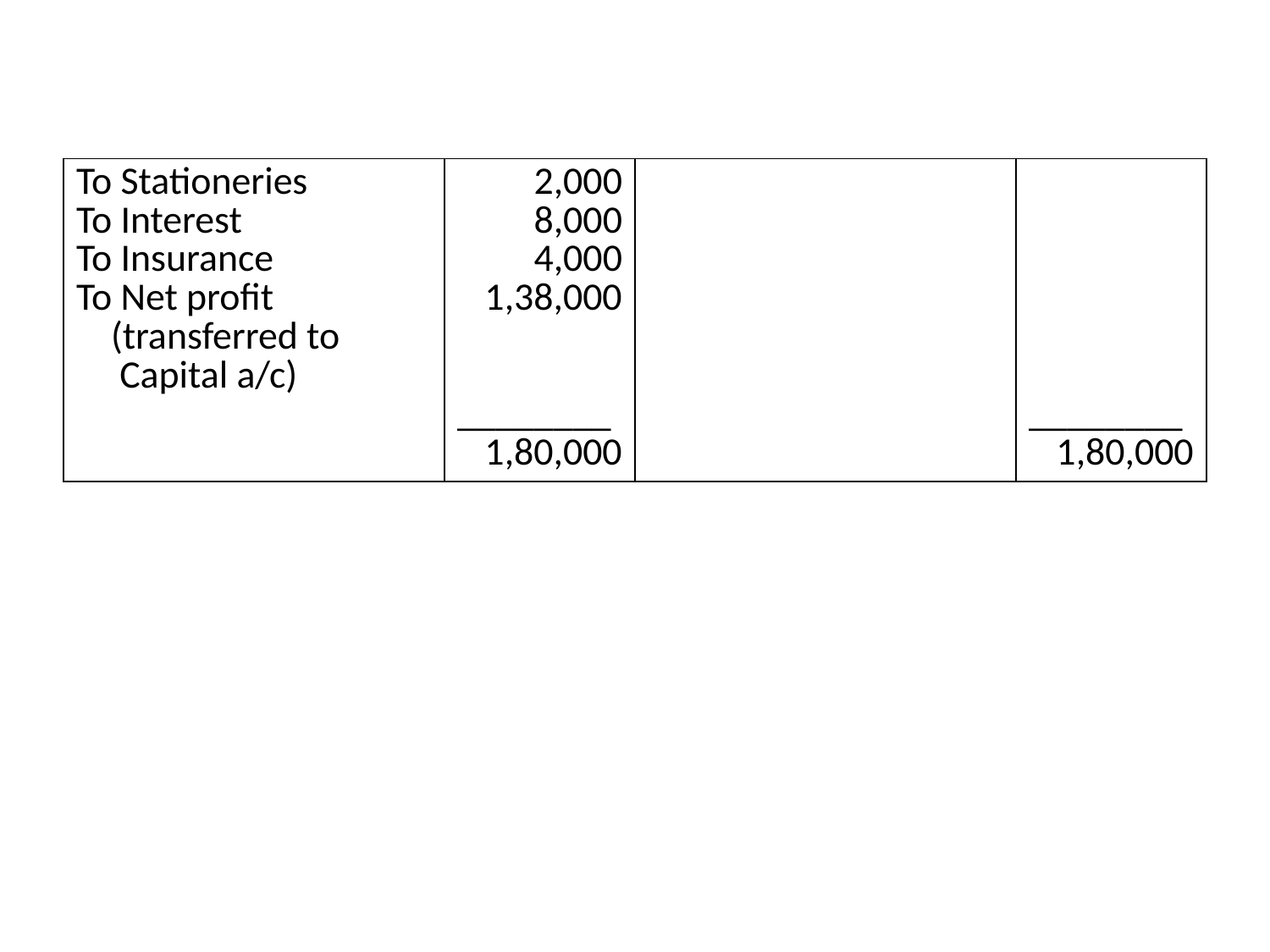

| To Stationeries To Interest To Insurance To Net profit (transferred to Capital a/c) | 2,000 8,000 4,000 1,38,000 \_\_\_\_\_\_\_\_ 1,80,000 |  | \_\_\_\_\_\_\_\_ 1,80,000 |
| --- | --- | --- | --- |